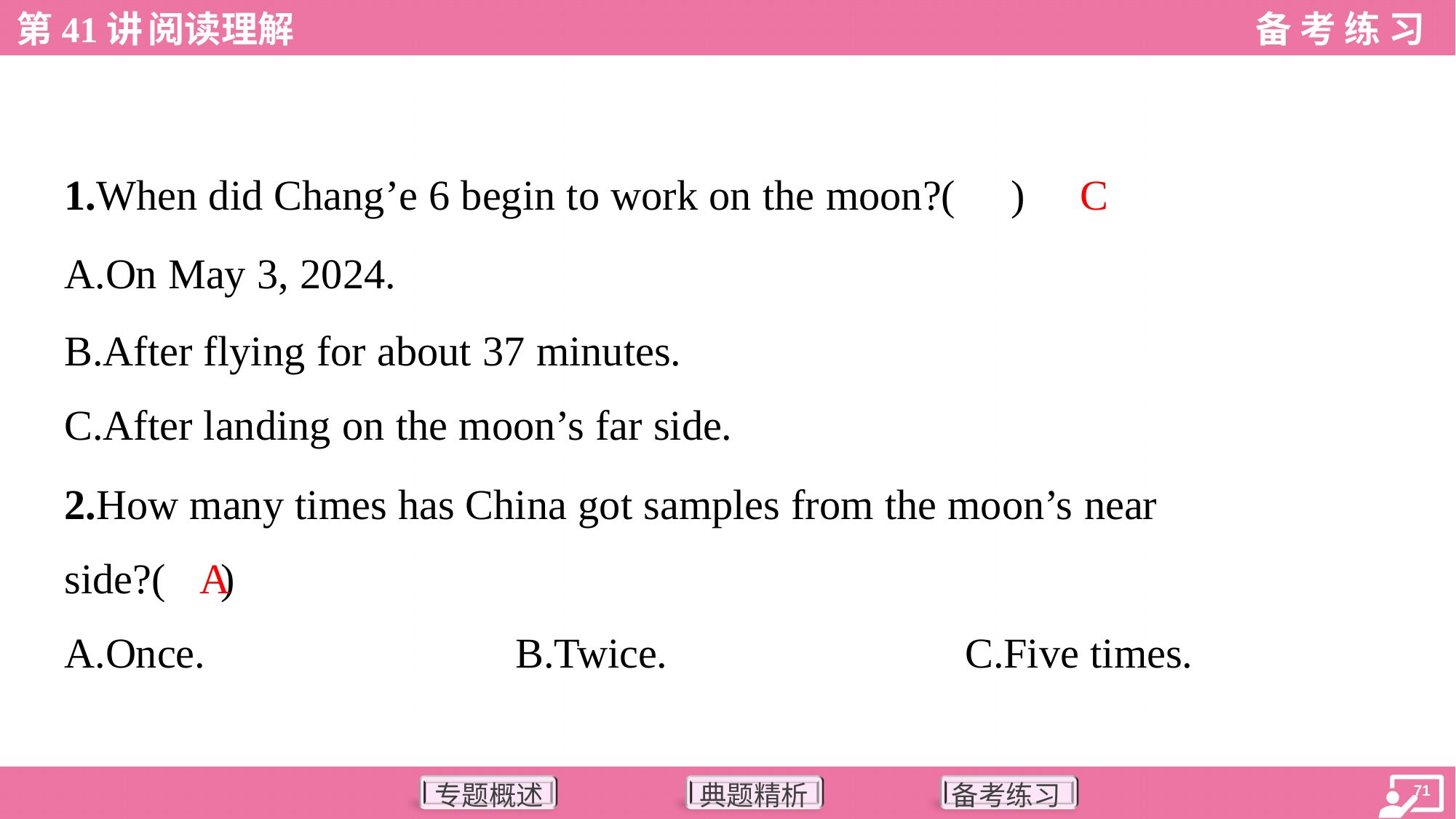

C
1.When did Chang’e 6 begin to work on the moon?(     )
A.On May 3, 2024.
B.After flying for about 37 minutes.
C.After landing on the moon’s far side.
2.How many times has China got samples from the moon’s near
side?(     )
A
A.Once.	B.Twice.	C.Five times.